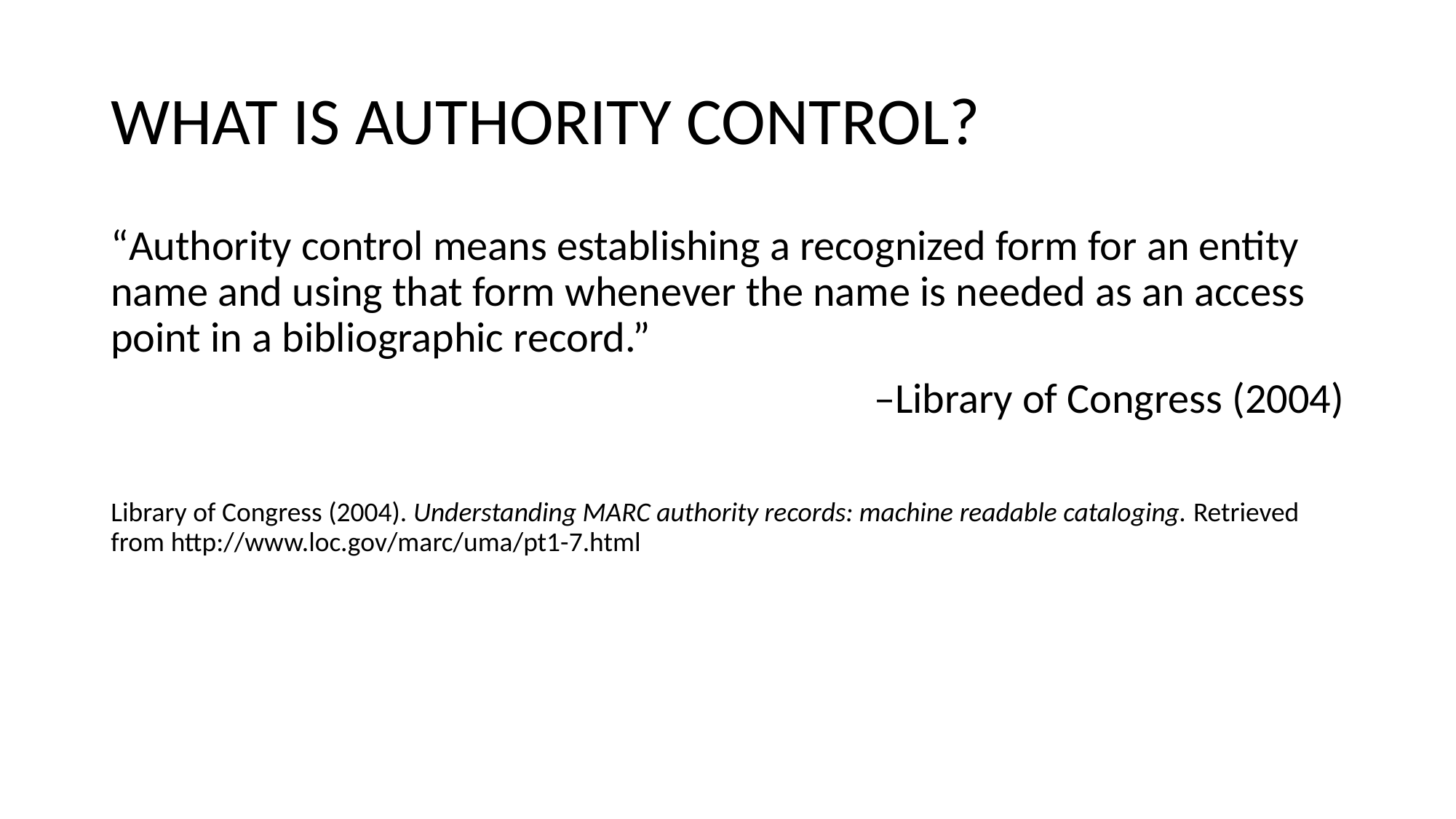

# WHAT IS AUTHORITY CONTROL?
“Authority control means establishing a recognized form for an entity name and using that form whenever the name is needed as an access point in a bibliographic record.”
–Library of Congress (2004)

Library of Congress (2004). Understanding MARC authority records: machine readable cataloging. Retrieved from http://www.loc.gov/marc/uma/pt1-7.html